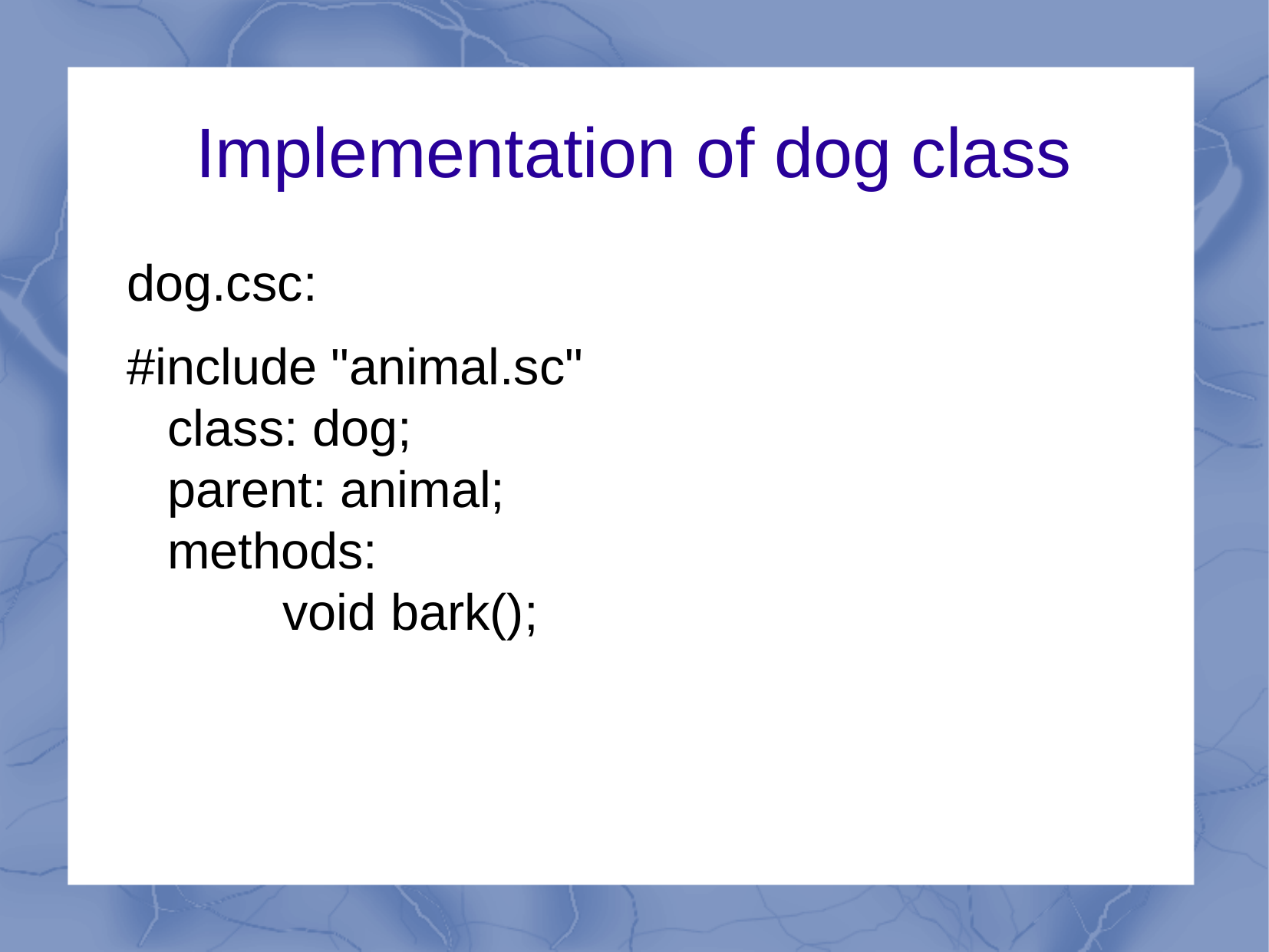

Implementation of dog class
dog.csc:
#include "animal.sc"
class: dog;
parent: animal;
methods:
	void bark();